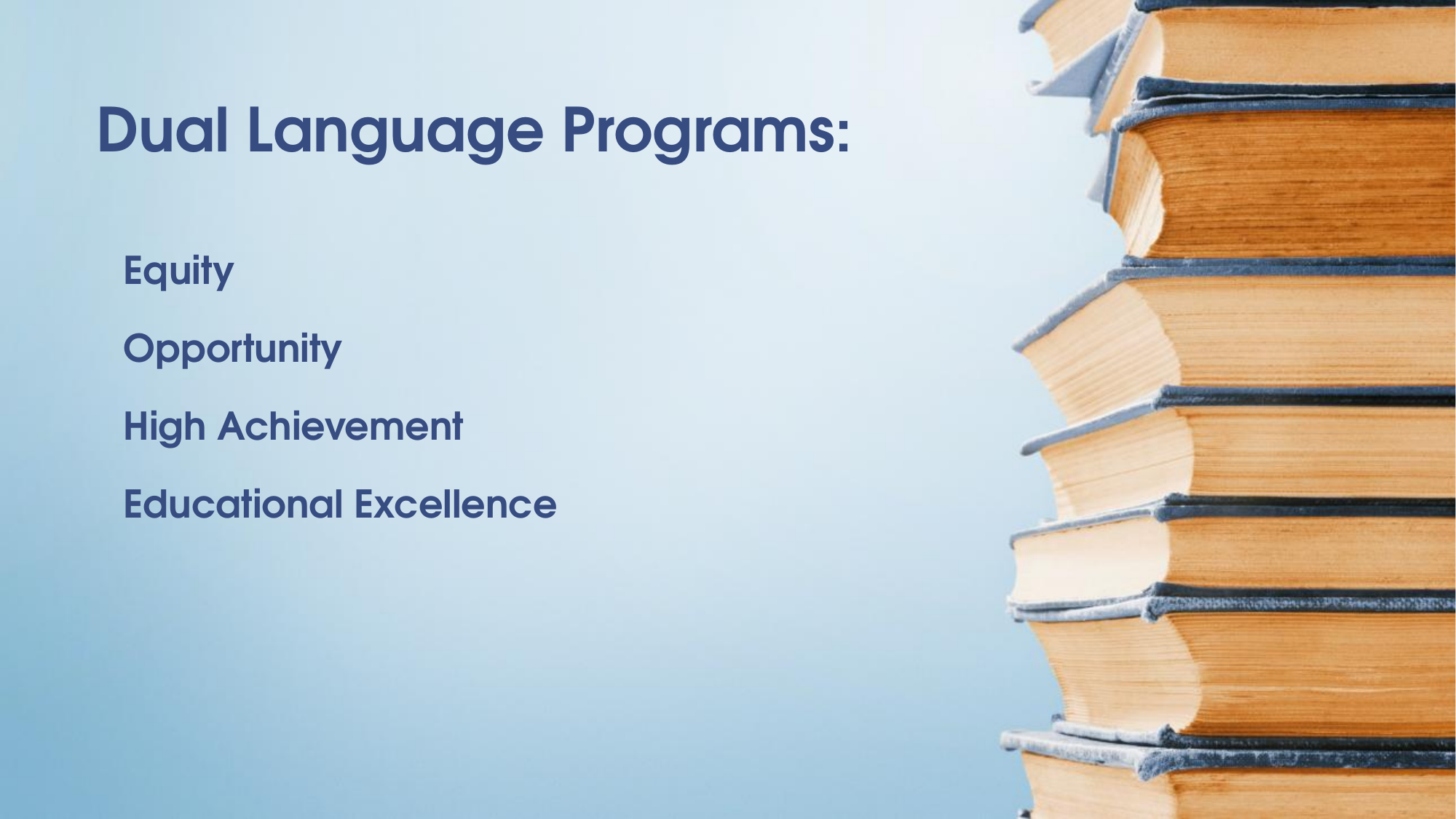

Dual Language Programs:
# Equity Opportunity High Achievement Educational Excellence